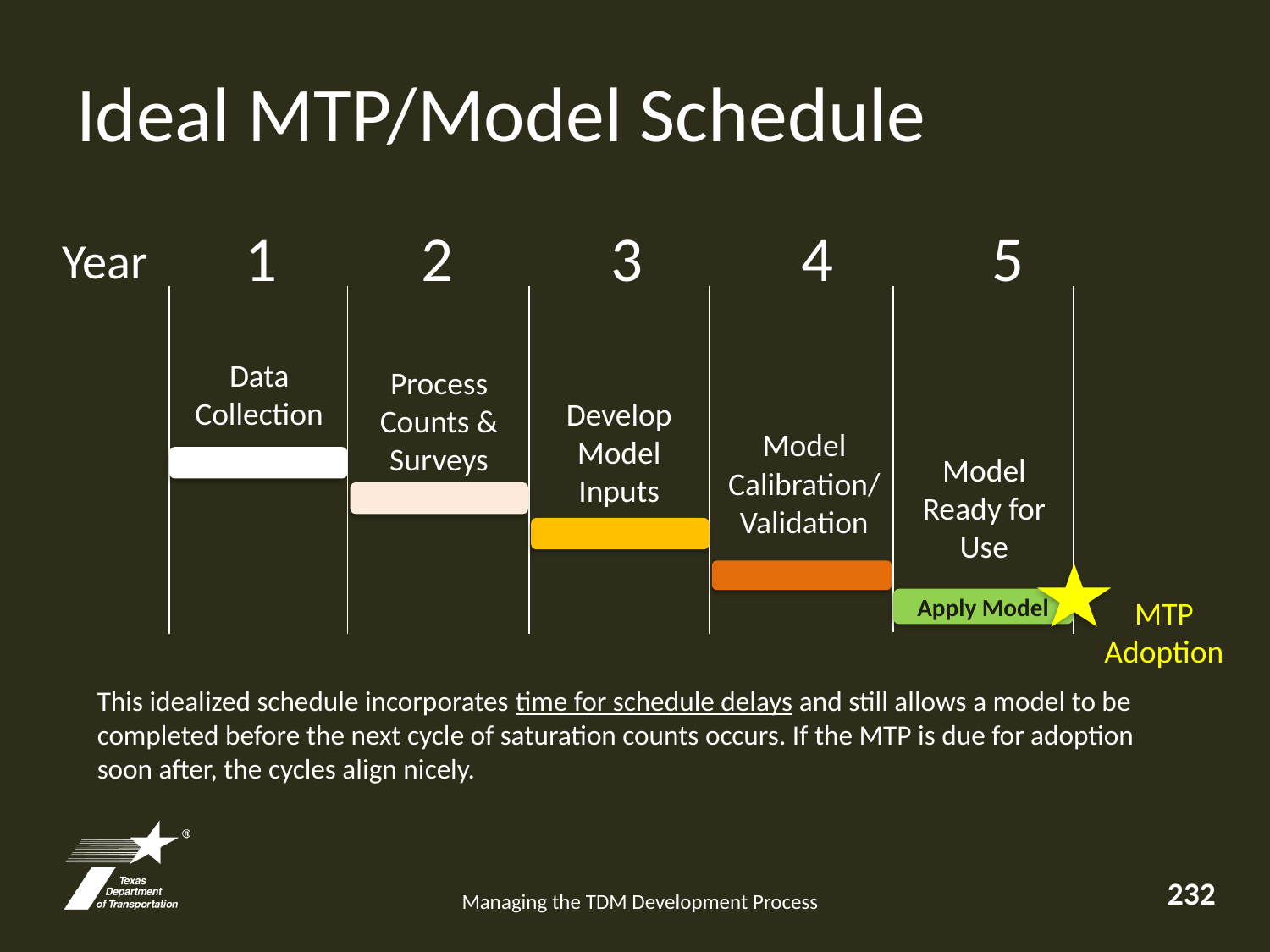

# Ideal MTP/Model Schedule
1          2           3           4           5

    Year
Data Collection
Process
Counts & Surveys
Develop
Model Inputs
Model
Calibration/
Validation
Model Ready for Use

MTP Adoption
Apply Model
This idealized schedule incorporates time for schedule delays and still allows a model to be completed before the next cycle of saturation counts occurs. If the MTP is due for adoption soon after, the cycles align nicely.